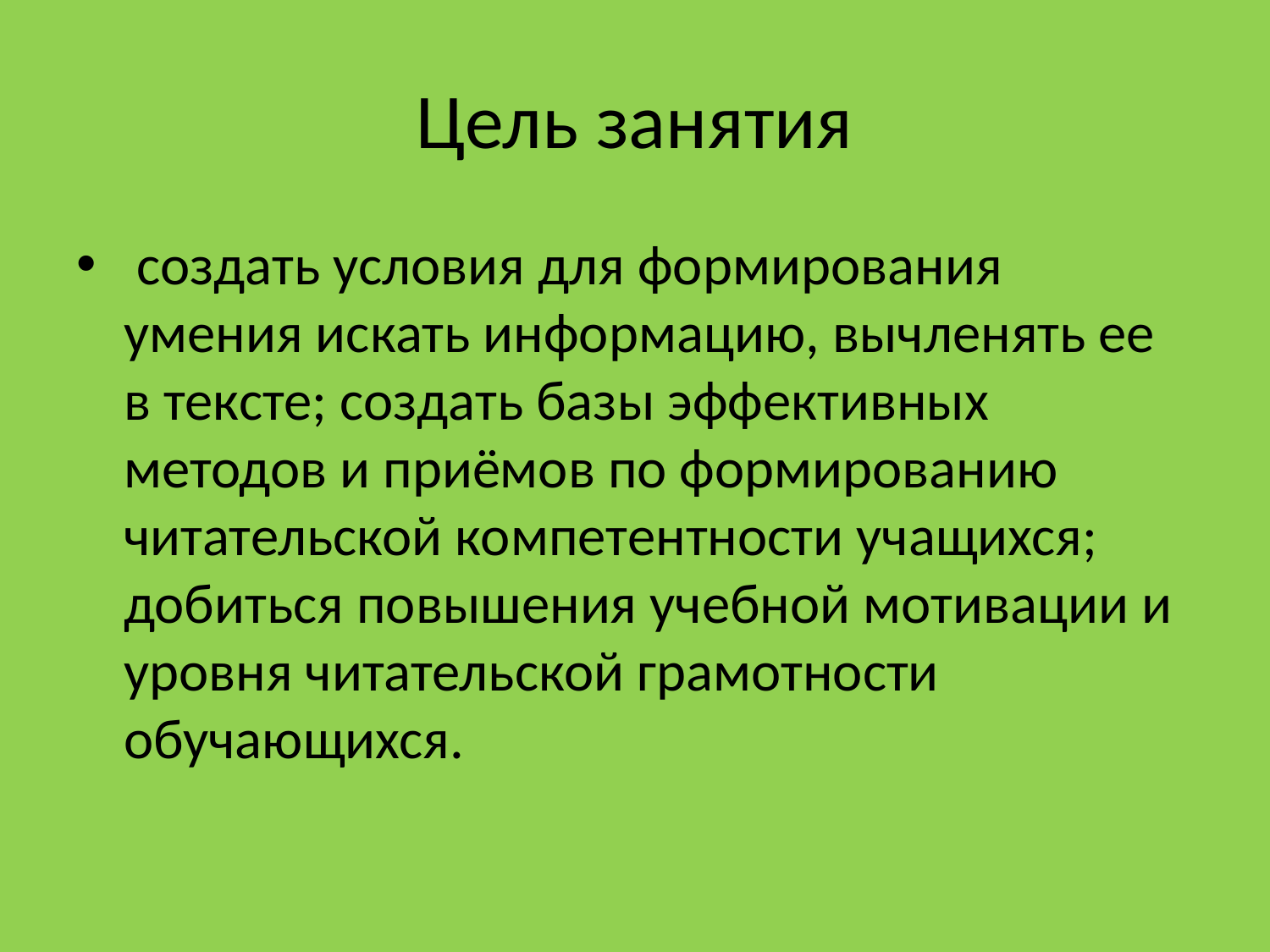

# Цель занятия
 создать условия для формирования умения искать информацию, вычленять ее в тексте; создать базы эффективных методов и приёмов по формированию читательской компетентности учащихся; добиться повышения учебной мотивации и уровня читательской грамотности обучающихся.